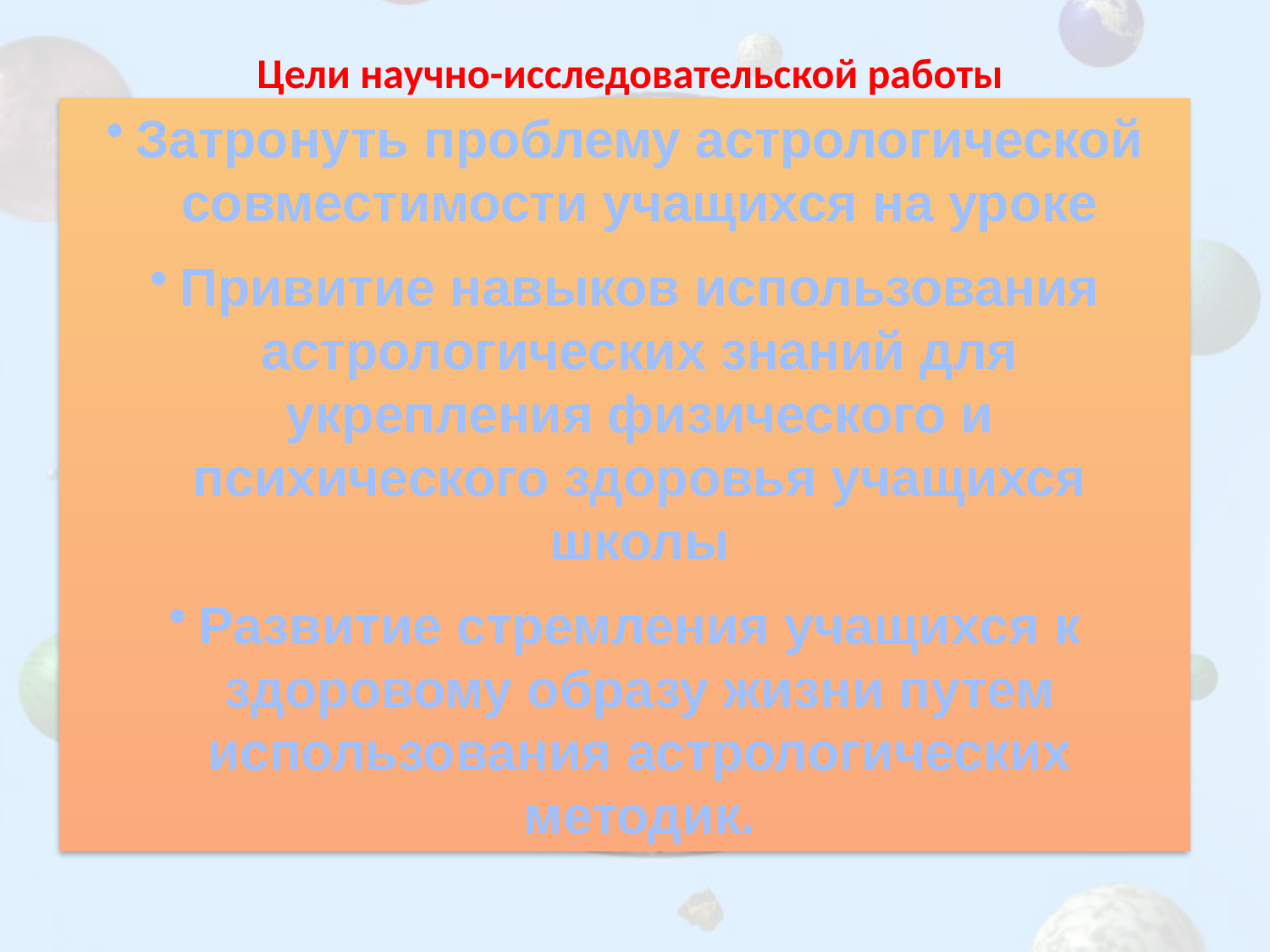

Цели научно-исследовательской работы
Затронуть проблему астрологической совместимости учащихся на уроке

Привитие навыков использования астрологических знаний для укрепления физического и психического здоровья учащихся школы

Развитие стремления учащихся к здоровому образу жизни путем использования астрологических методик.